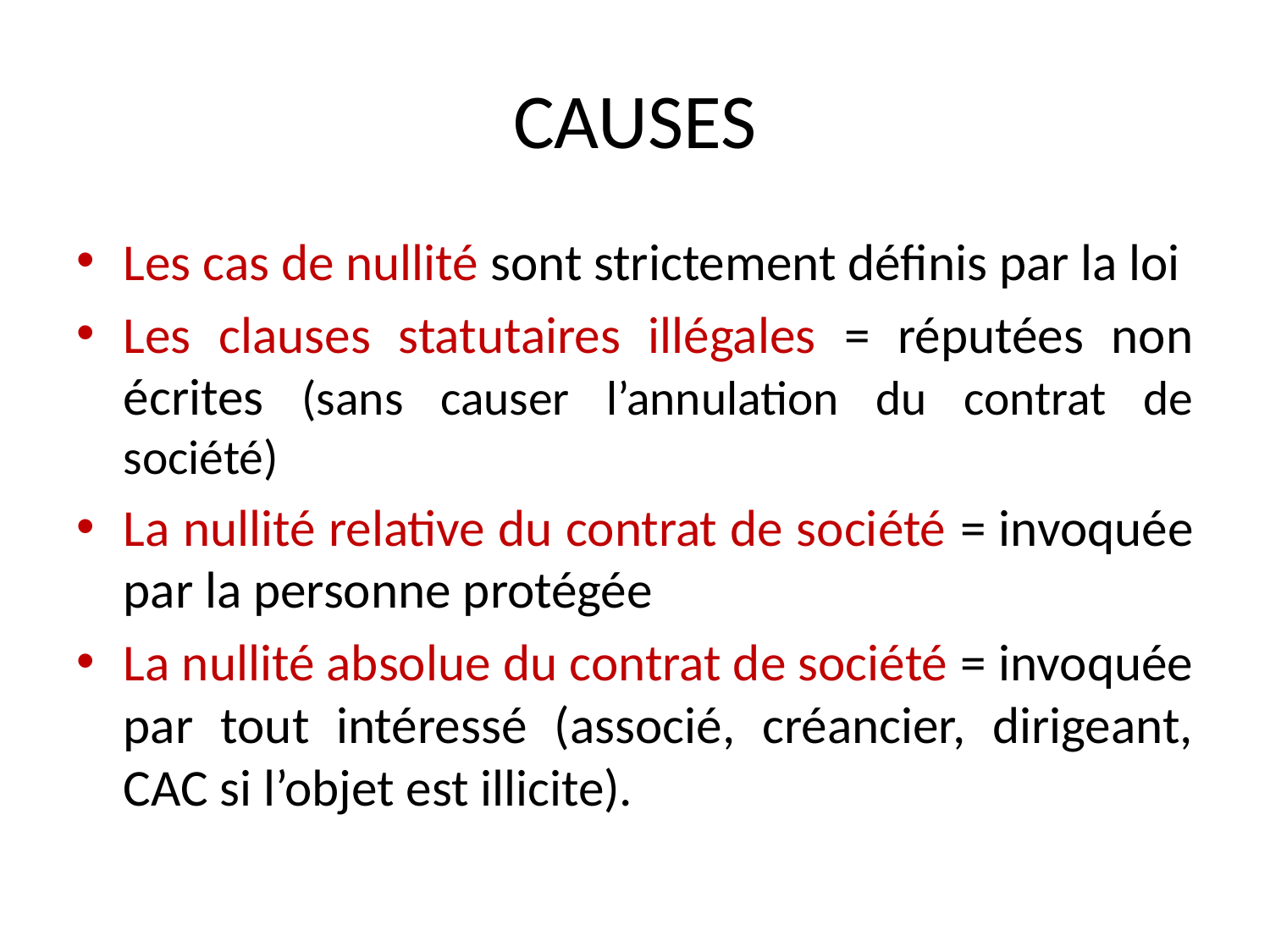

# CAUSES
Les cas de nullité sont strictement définis par la loi
Les clauses statutaires illégales = réputées non écrites (sans causer l’annulation du contrat de société)
La nullité relative du contrat de société = invoquée par la personne protégée
La nullité absolue du contrat de société = invoquée par tout intéressé (associé, créancier, dirigeant, CAC si l’objet est illicite).